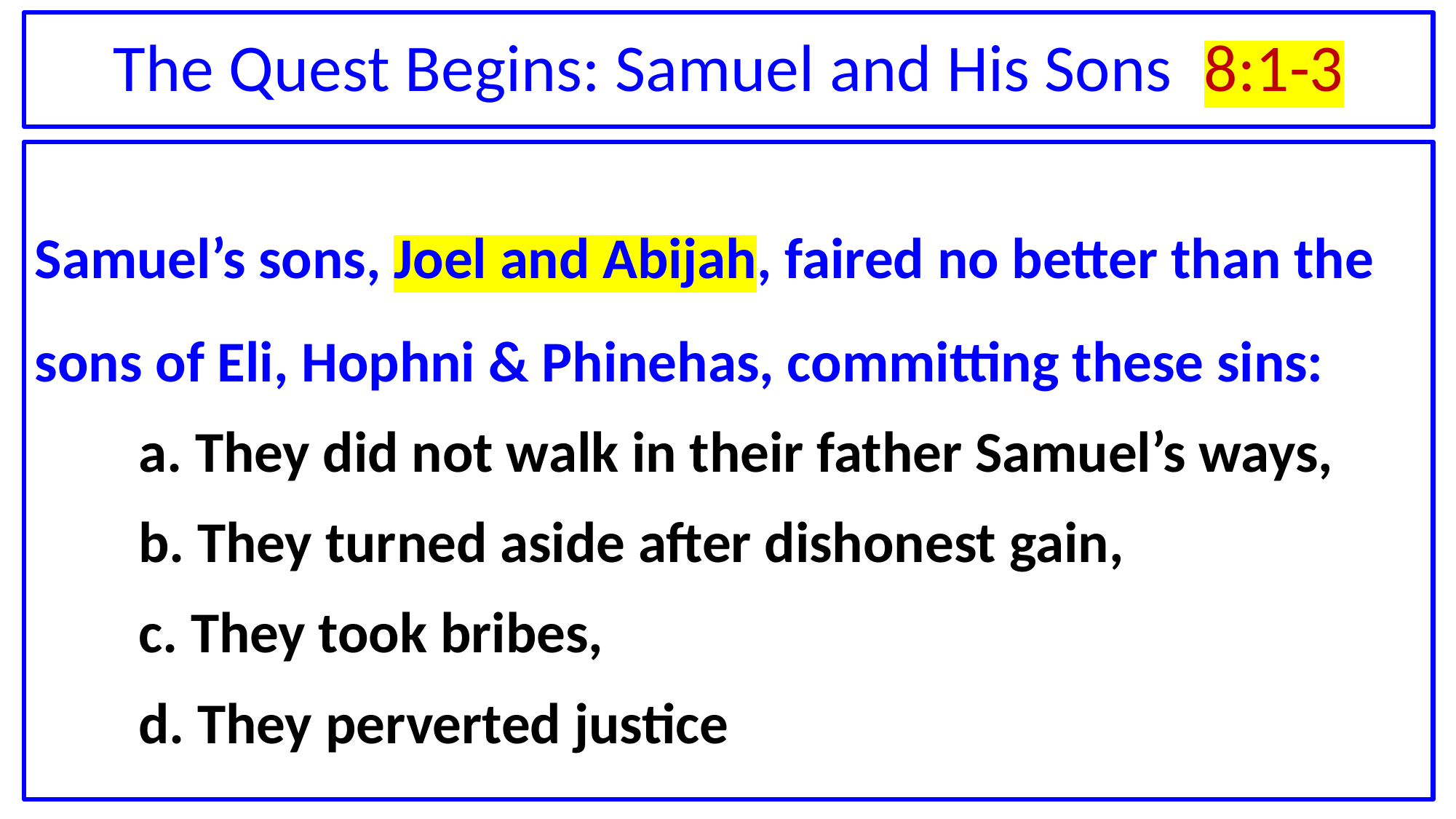

# The Quest Begins: Samuel and His Sons  8:1-3
Samuel’s sons, Joel and Abijah, faired no better than the sons of Eli, Hophni & Phinehas, committing these sins:
	a. They did not walk in their father Samuel’s ways,
	b. They turned aside after dishonest gain,
	c. They took bribes,
	d. They perverted justice